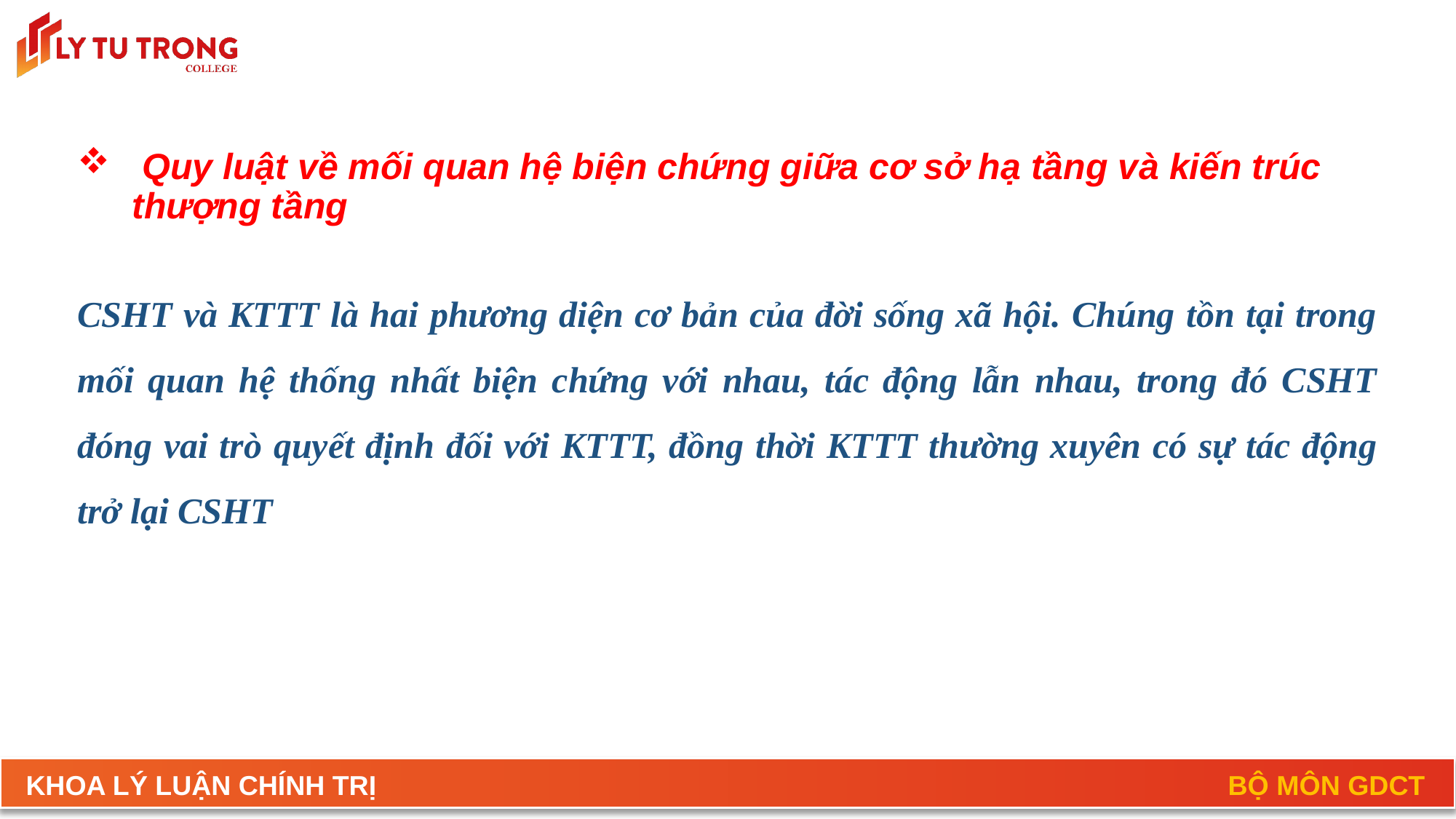

# Quy luật về mối quan hệ biện chứng giữa cơ sở hạ tầng và kiến trúc thượng tầng
CSHT và KTTT là hai phương diện cơ bản của đời sống xã hội. Chúng tồn tại trong mối quan hệ thống nhất biện chứng với nhau, tác động lẫn nhau, trong đó CSHT đóng vai trò quyết định đối với KTTT, đồng thời KTTT thường xuyên có sự tác động trở lại CSHT